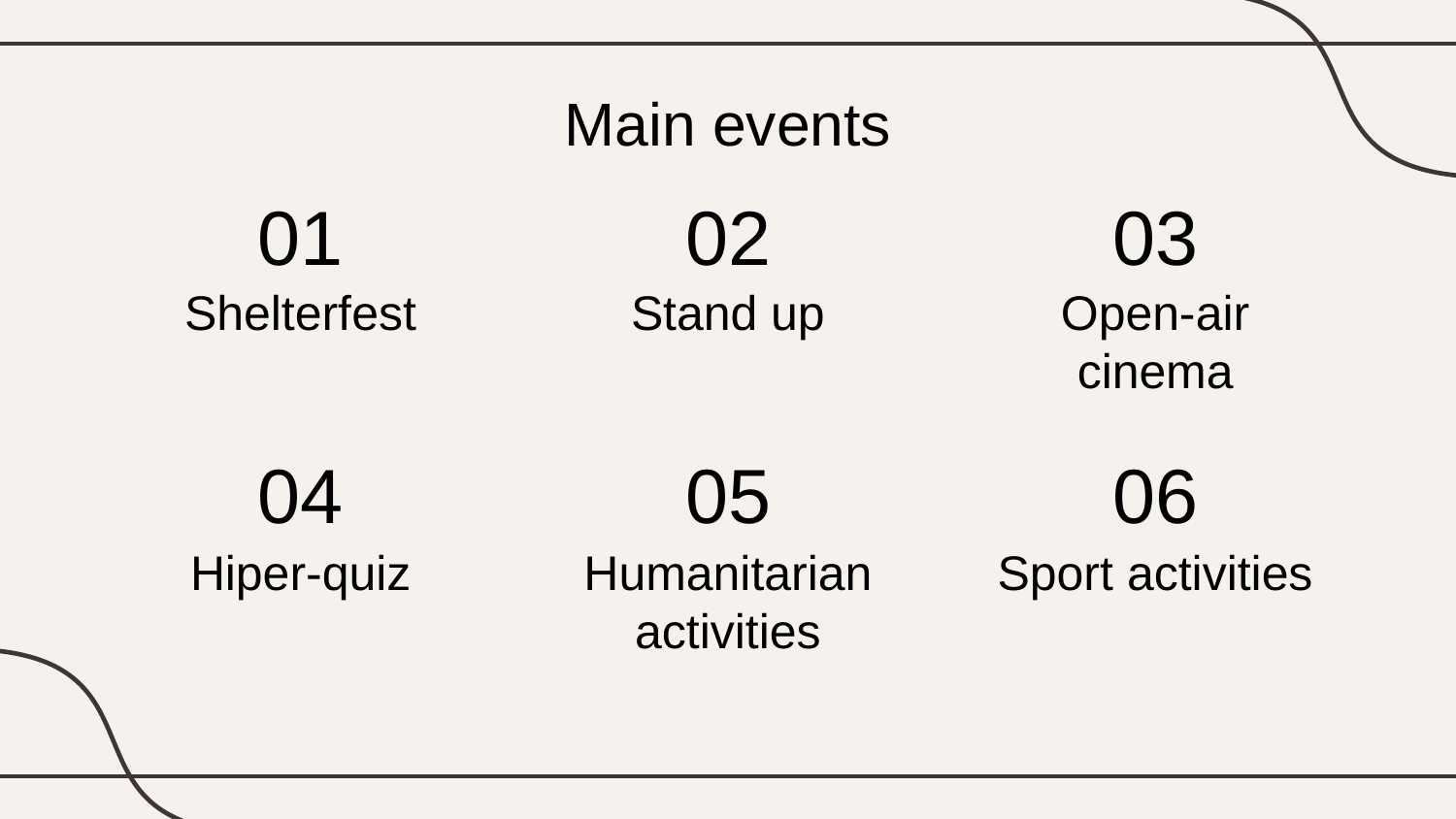

Main events
01
02
03
# Shelterfest
Stand up
Open-air cinema
04
05
06
Hiper-quiz
Humanitarian activities
Sport activities